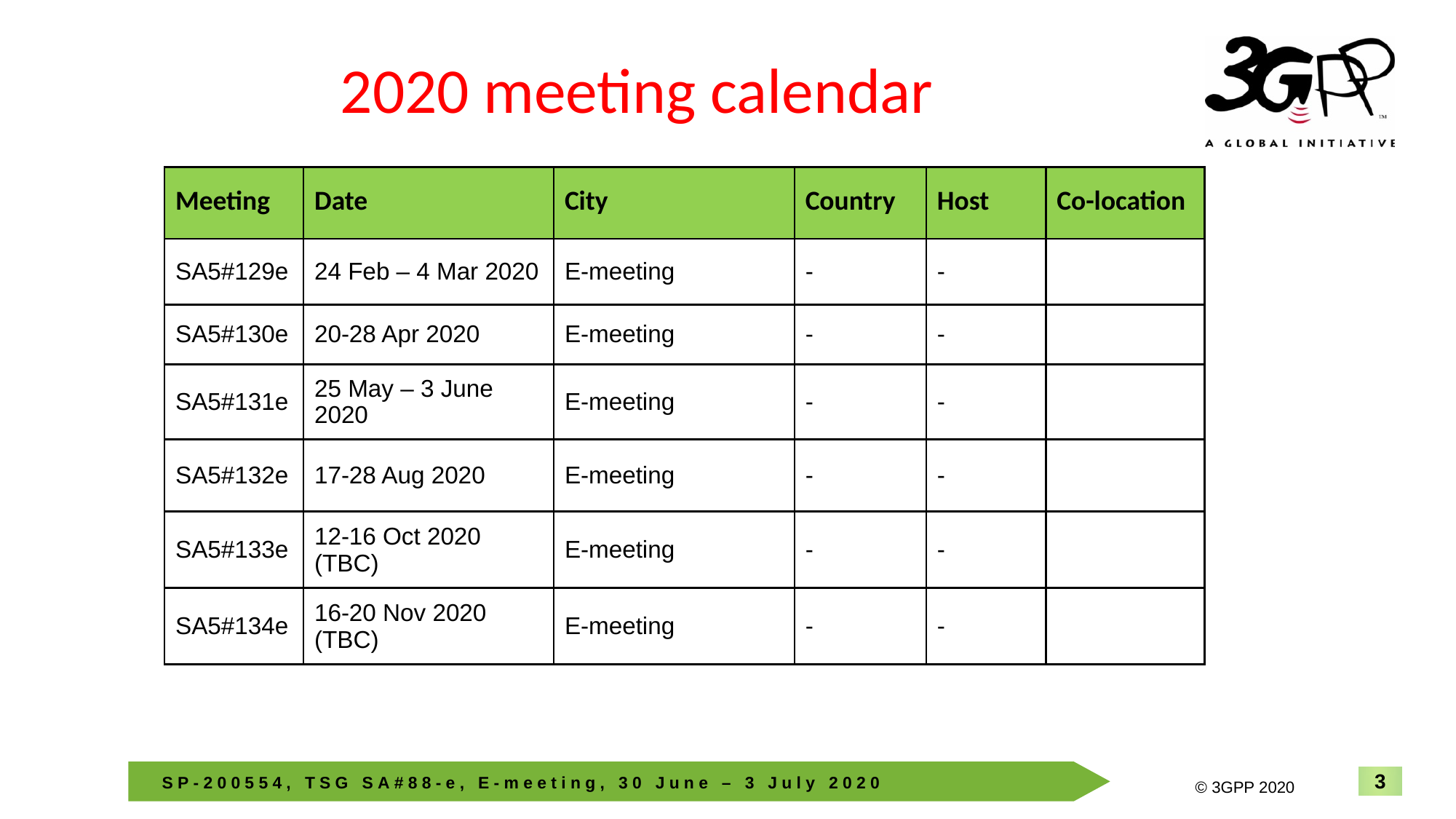

# 2020 meeting calendar
| Meeting | Date | City | Country | Host | Co-location |
| --- | --- | --- | --- | --- | --- |
| SA5#129e | 24 Feb – 4 Mar 2020 | E-meeting | - | - |  |
| SA5#130e | 20-28 Apr 2020 | E-meeting | - | - |  |
| SA5#131e | 25 May – 3 June 2020 | E-meeting | - | - |  |
| SA5#132e | 17-28 Aug 2020 | E-meeting | - | - |  |
| SA5#133e | 12-16 Oct 2020 (TBC) | E-meeting | - | - |  |
| SA5#134e | 16-20 Nov 2020 (TBC) | E-meeting | - | - |  |